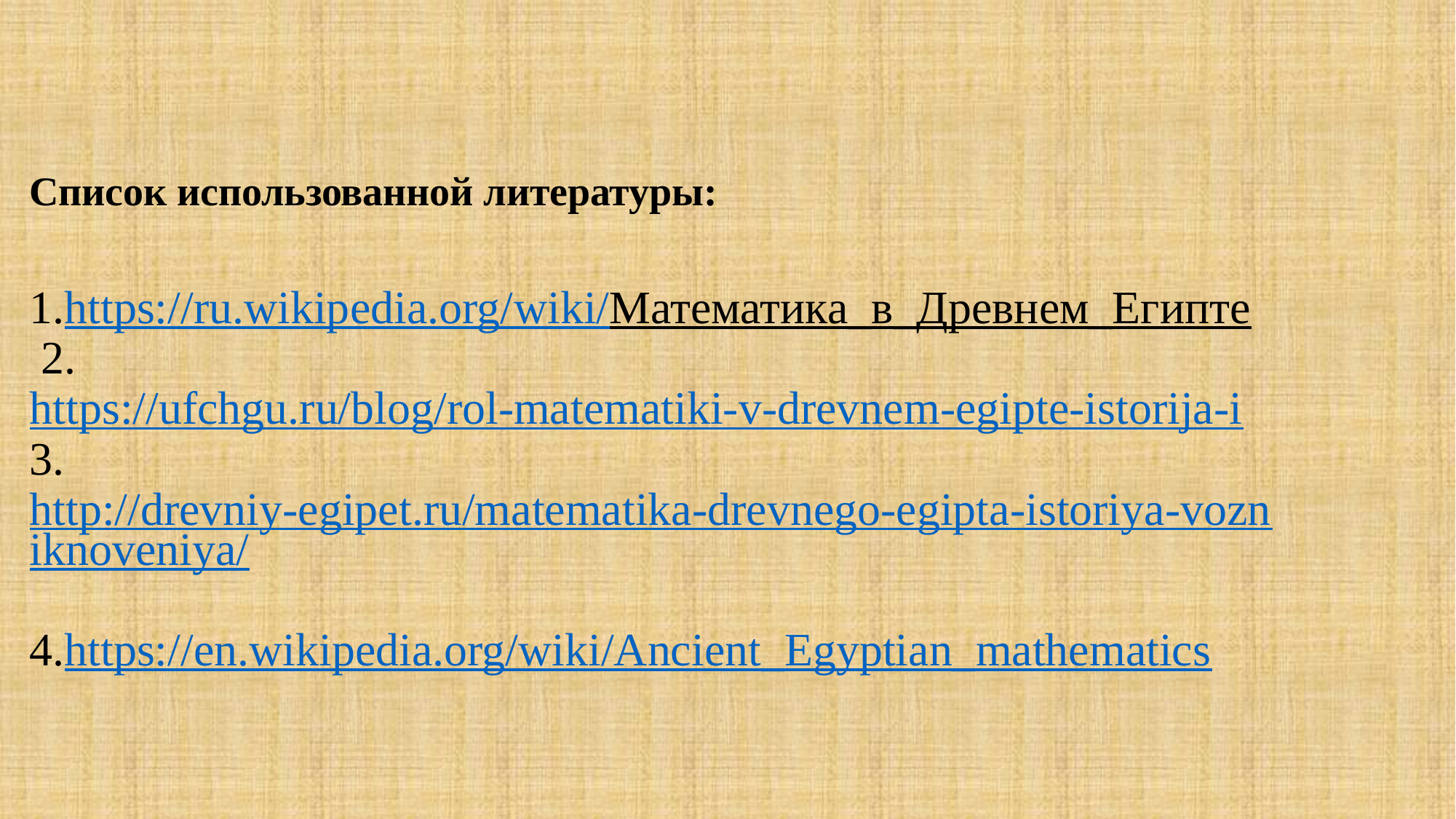

# Список использованной литературы: 1.https://ru.wikipedia.org/wiki/Математика_в_Древнем_Египте 2. https://ufchgu.ru/blog/rol-matematiki-v-drevnem-egipte-istorija-i 3. http://drevniy-egipet.ru/matematika-drevnego-egipta-istoriya-vozniknoveniya/ 4.https://en.wikipedia.org/wiki/Ancient_Egyptian_mathematics